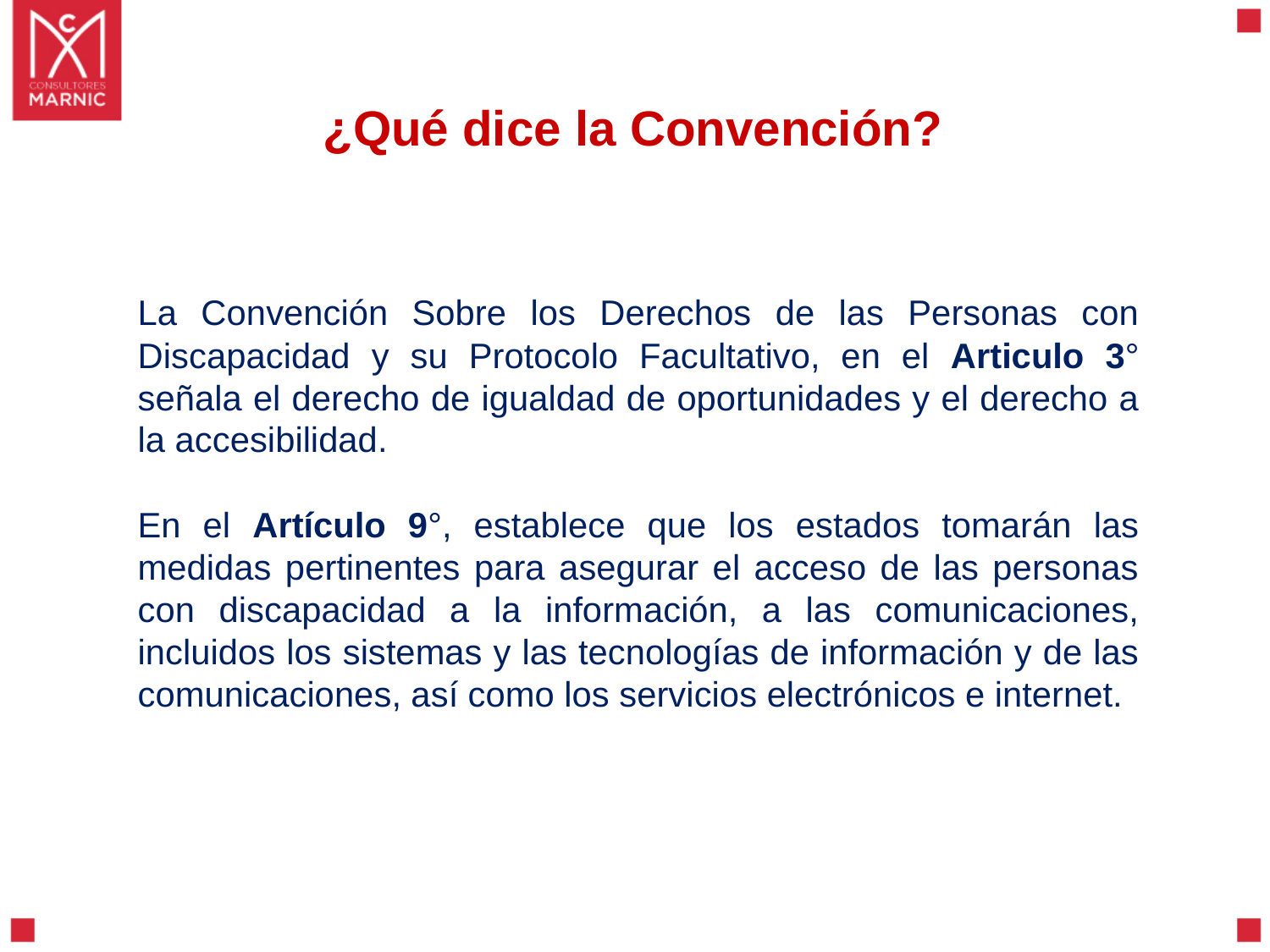

¿Qué dice la Convención?
La Convención Sobre los Derechos de las Personas con Discapacidad y su Protocolo Facultativo, en el Articulo 3° señala el derecho de igualdad de oportunidades y el derecho a la accesibilidad.

En el Artículo 9°, establece que los estados tomarán las medidas pertinentes para asegurar el acceso de las personas con discapacidad a la información, a las comunicaciones, incluidos los sistemas y las tecnologías de información y de las comunicaciones, así como los servicios electrónicos e internet.